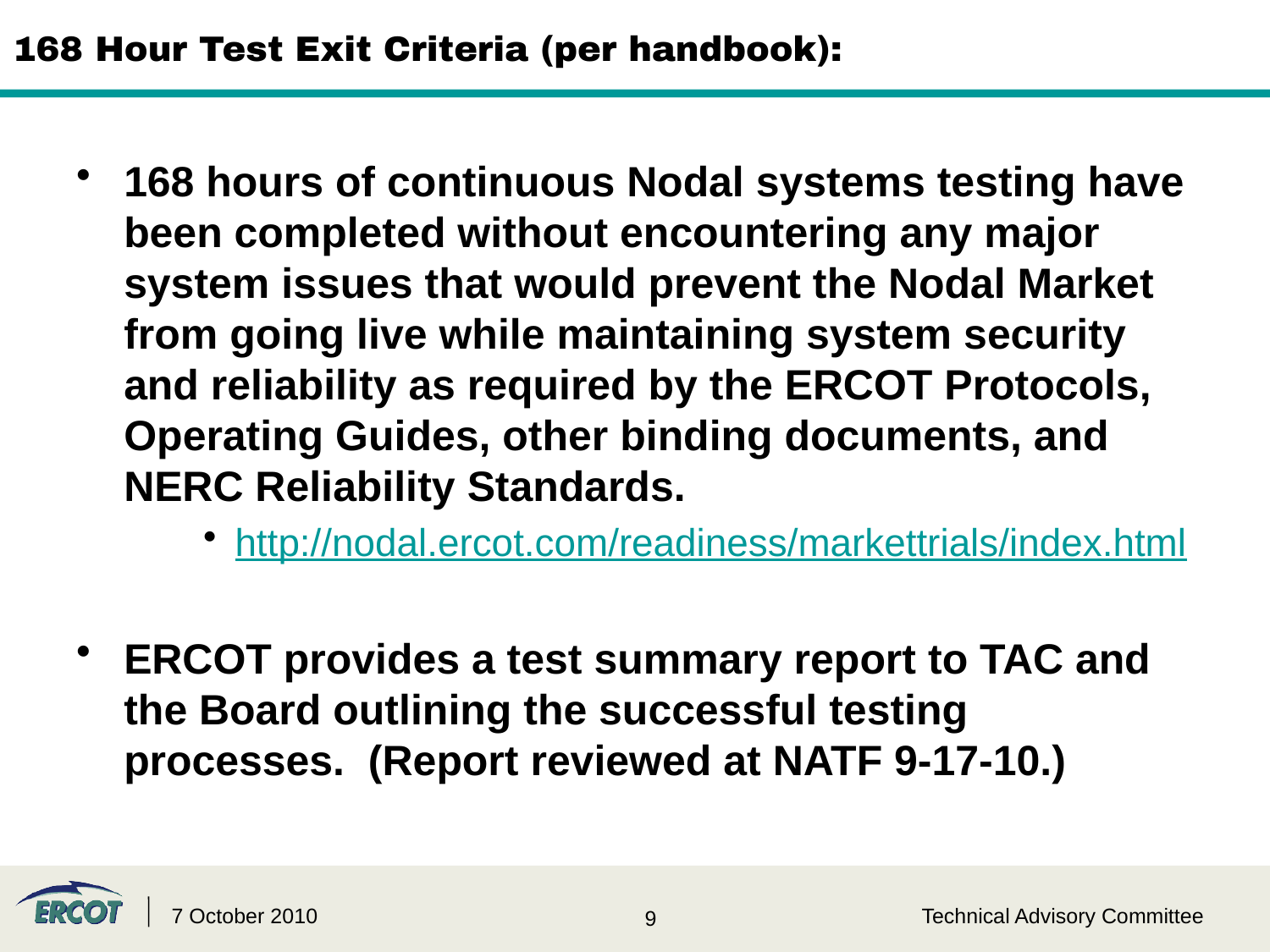

# 168 Hour Test Exit Criteria (per handbook):
168 hours of continuous Nodal systems testing have been completed without encountering any major system issues that would prevent the Nodal Market from going live while maintaining system security and reliability as required by the ERCOT Protocols, Operating Guides, other binding documents, and NERC Reliability Standards.
http://nodal.ercot.com/readiness/markettrials/index.html

ERCOT provides a test summary report to TAC and the Board outlining the successful testing processes.  (Report reviewed at NATF 9-17-10.)

7 October 2010
Technical Advisory Committee